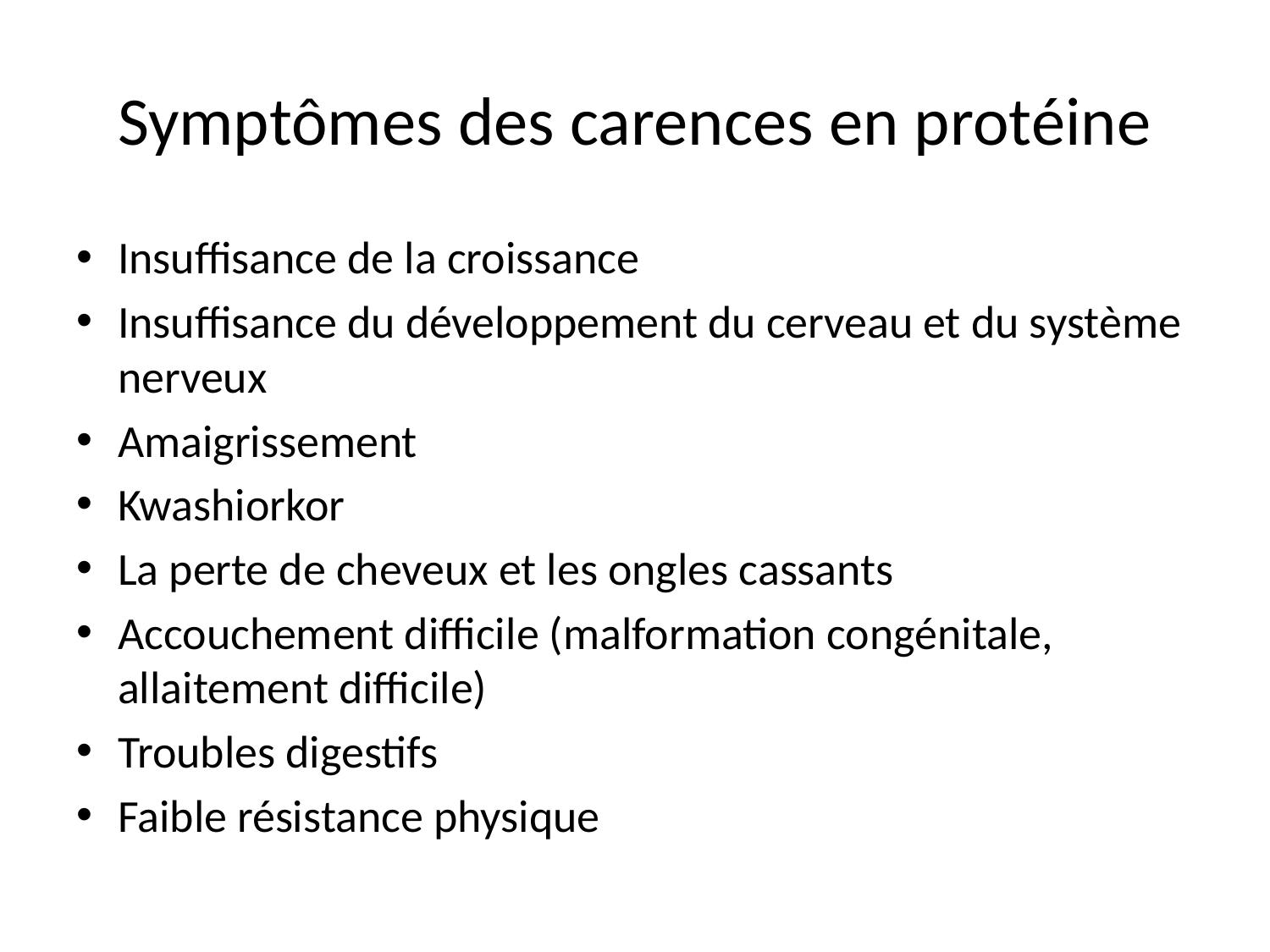

# Symptômes des carences en protéine
Insuffisance de la croissance
Insuffisance du développement du cerveau et du système nerveux
Amaigrissement
Kwashiorkor
La perte de cheveux et les ongles cassants
Accouchement difficile (malformation congénitale, allaitement difficile)
Troubles digestifs
Faible résistance physique